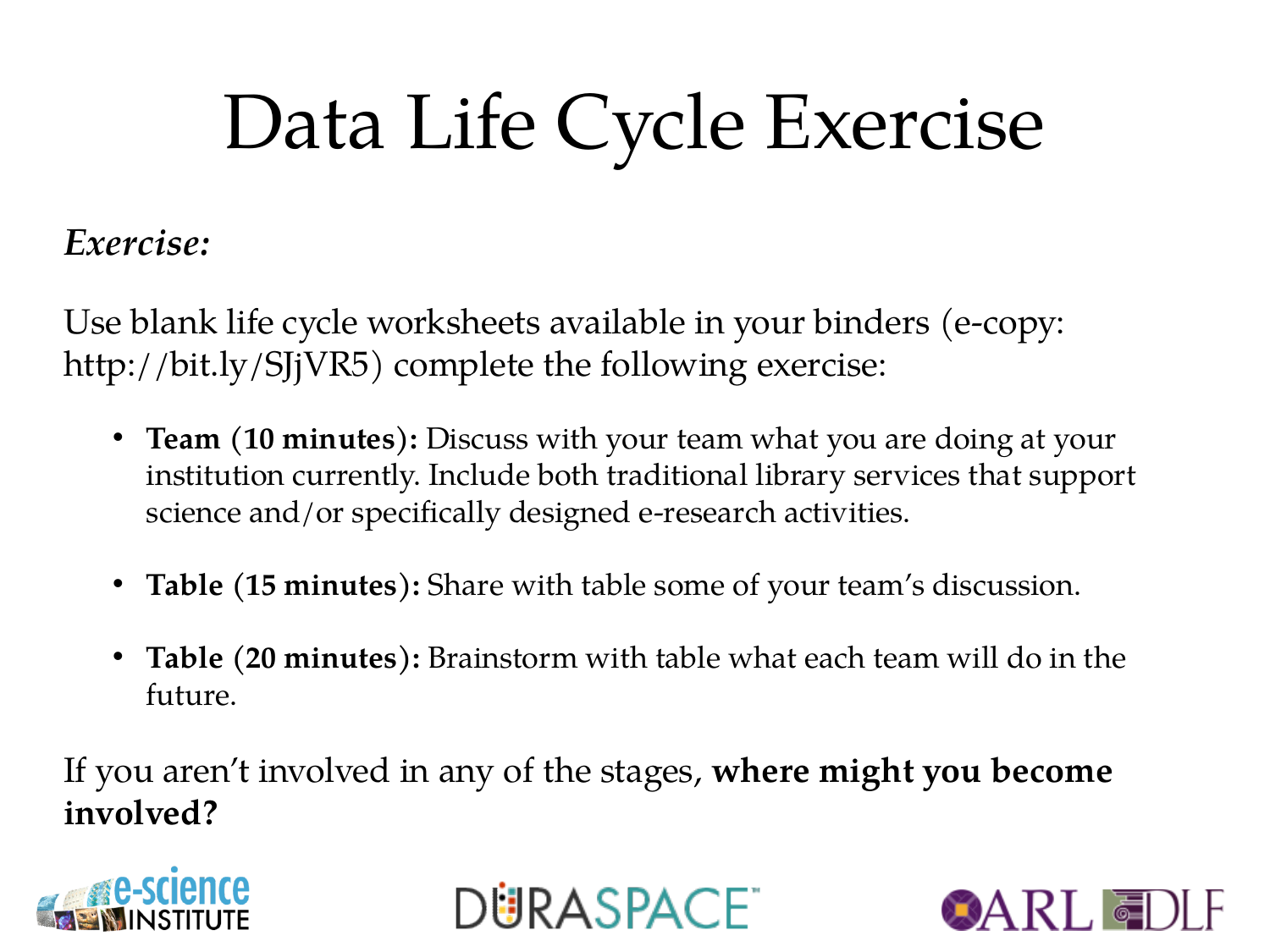

# Data Life Cycle Exercise
Exercise:

Use blank life cycle worksheets available in your binders (e-copy: http://bit.ly/SJjVR5) complete the following exercise:

Team (10 minutes): Discuss with your team what you are doing at your institution currently. Include both traditional library services that support science and/or specifically designed e-research activities.

Table (15 minutes): Share with table some of your team’s discussion.

Table (20 minutes): Brainstorm with table what each team will do in the future.

If you aren’t involved in any of the stages, where might you become involved?